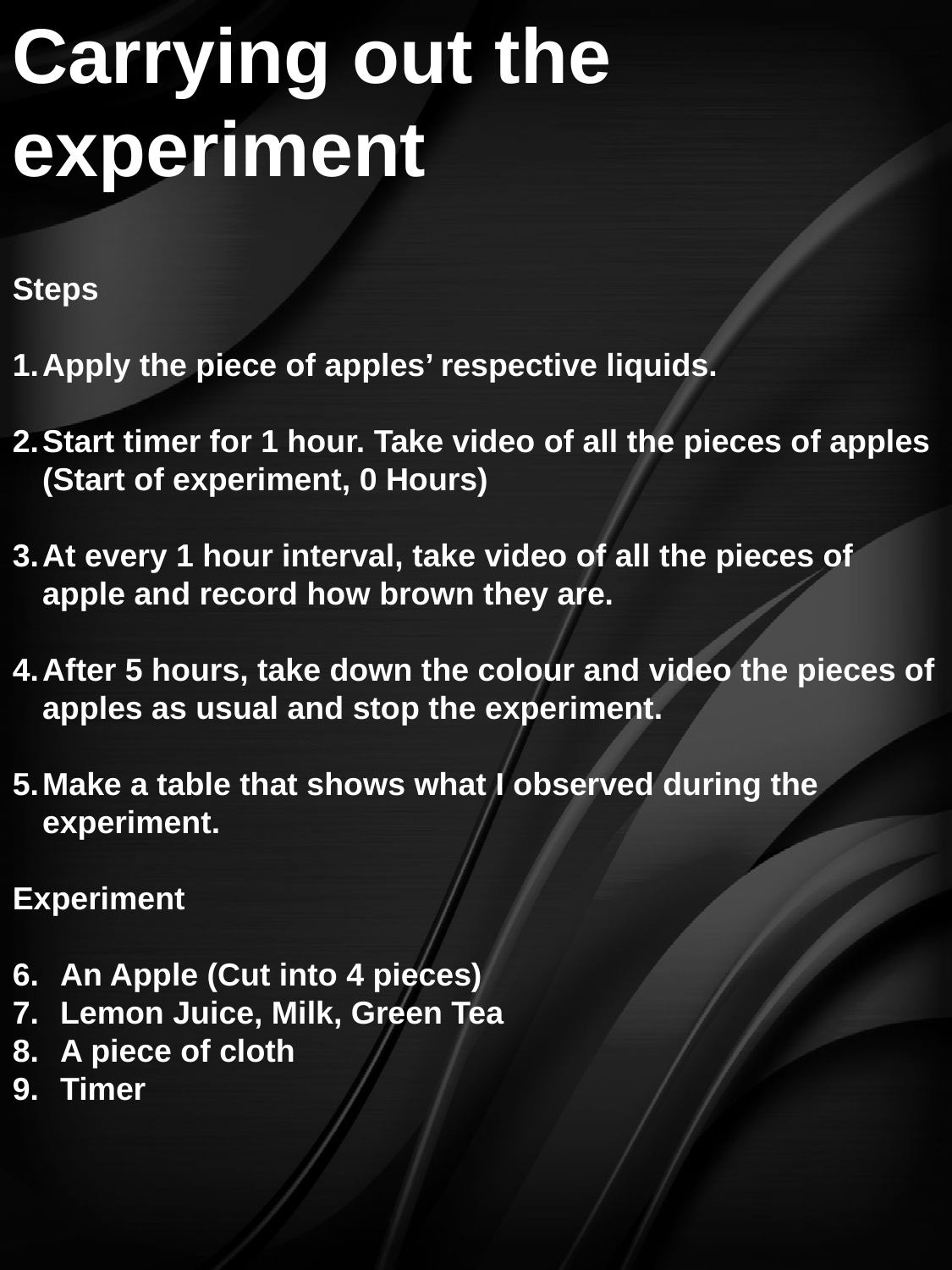

Carrying out the experiment

Steps

Apply the piece of apples’ respective liquids.

Start timer for 1 hour. Take video of all the pieces of apples (Start of experiment, 0 Hours)

At every 1 hour interval, take video of all the pieces of apple and record how brown they are.

After 5 hours, take down the colour and video the pieces of apples as usual and stop the experiment.

Make a table that shows what I observed during the experiment.

Experiment

An Apple (Cut into 4 pieces)
Lemon Juice, Milk, Green Tea
A piece of cloth
Timer